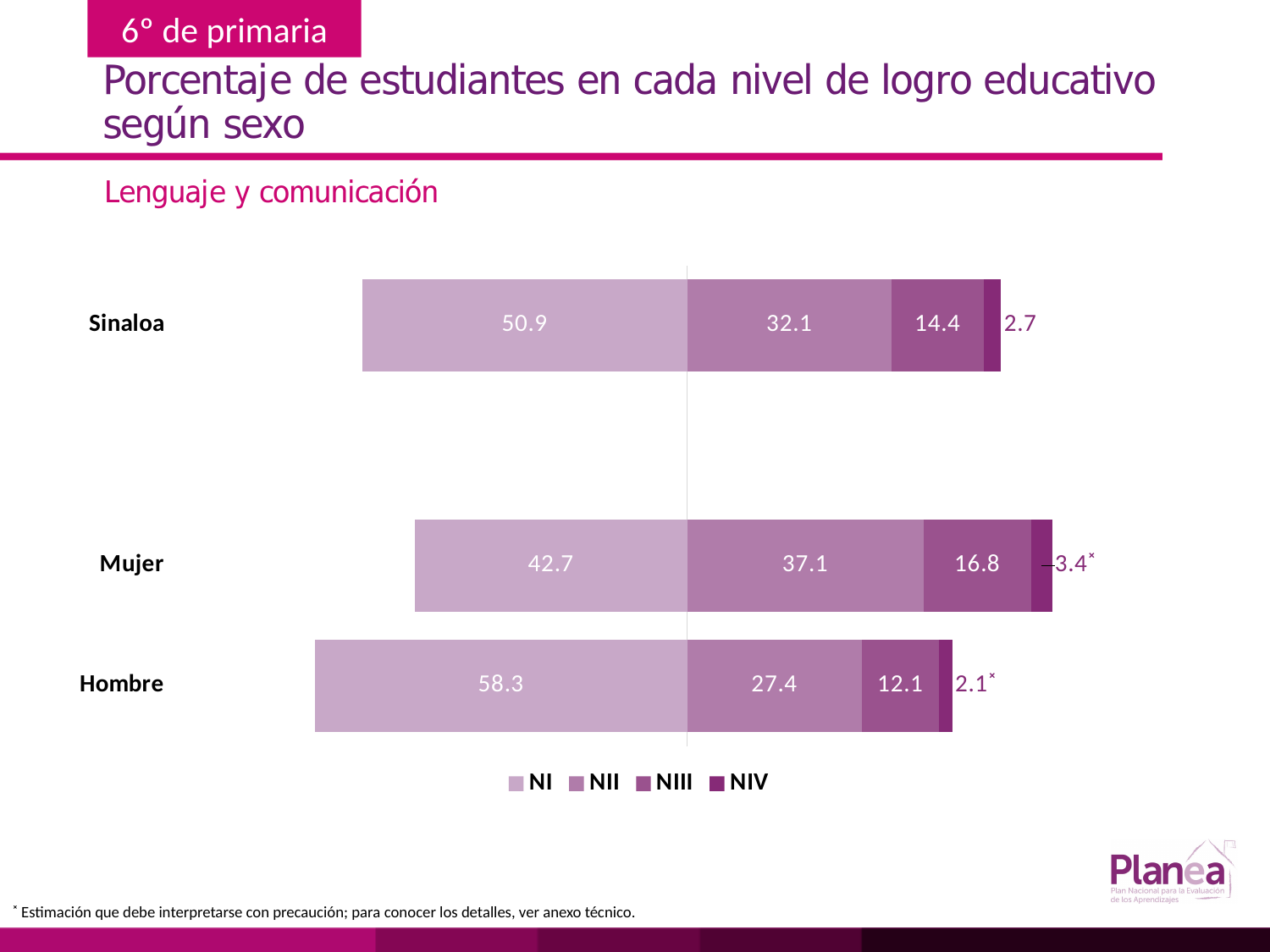

# Porcentaje de estudiantes en cada nivel de logro educativo según sexo

Lenguaje y comunicación

### Chart

| Category |  |  |  |  |
|---|---|---|---|---|
| Hombre | -58.3 | 27.4 | 12.1 | 2.1 |
| Mujer | -42.7 | 37.1 | 16.8 | 3.4 |
|  | None | None | None | None |
| Sinaloa | -50.9 | 32.1 | 14.4 | 2.7 |
˟ Estimación que debe interpretarse con precaución; para conocer los detalles, ver anexo técnico.